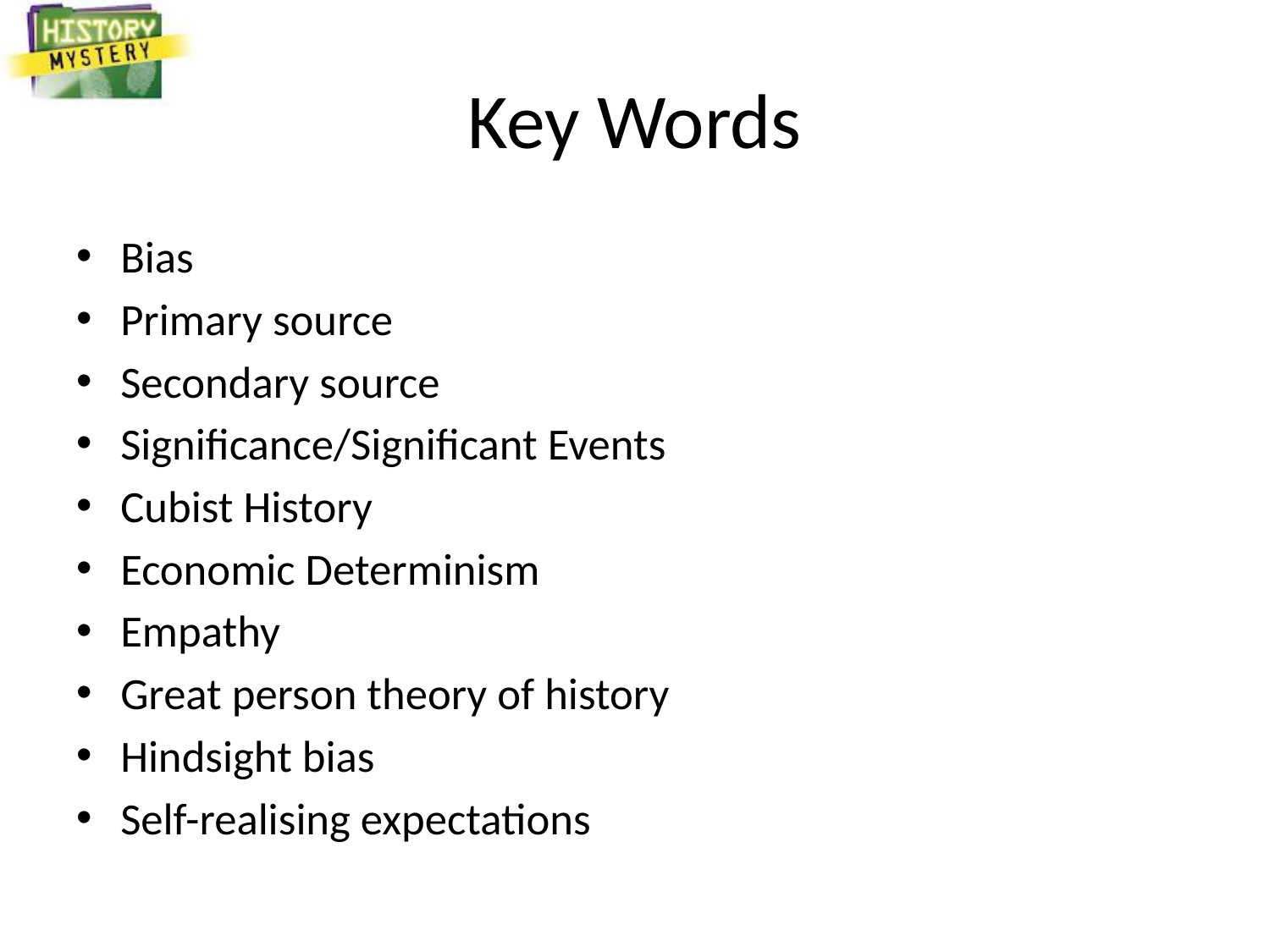

# Key Words
Bias
Primary source
Secondary source
Significance/Significant Events
Cubist History
Economic Determinism
Empathy
Great person theory of history
Hindsight bias
Self-realising expectations